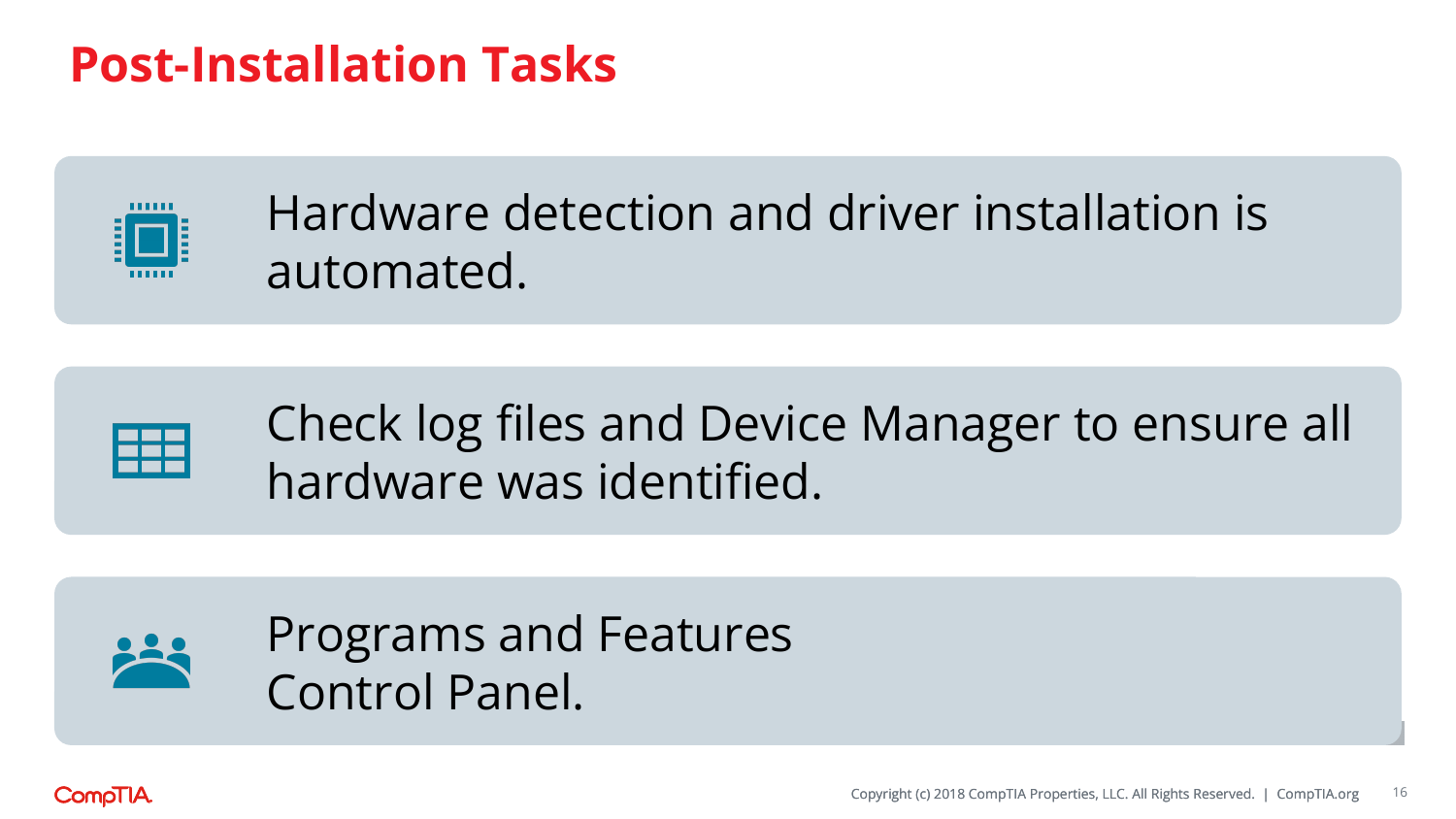

# Post-Installation Tasks
Hardware detection and driver installation is automated.
Check log files and Device Manager to ensure all hardware was identified.
Programs and Features Control Panel.

16